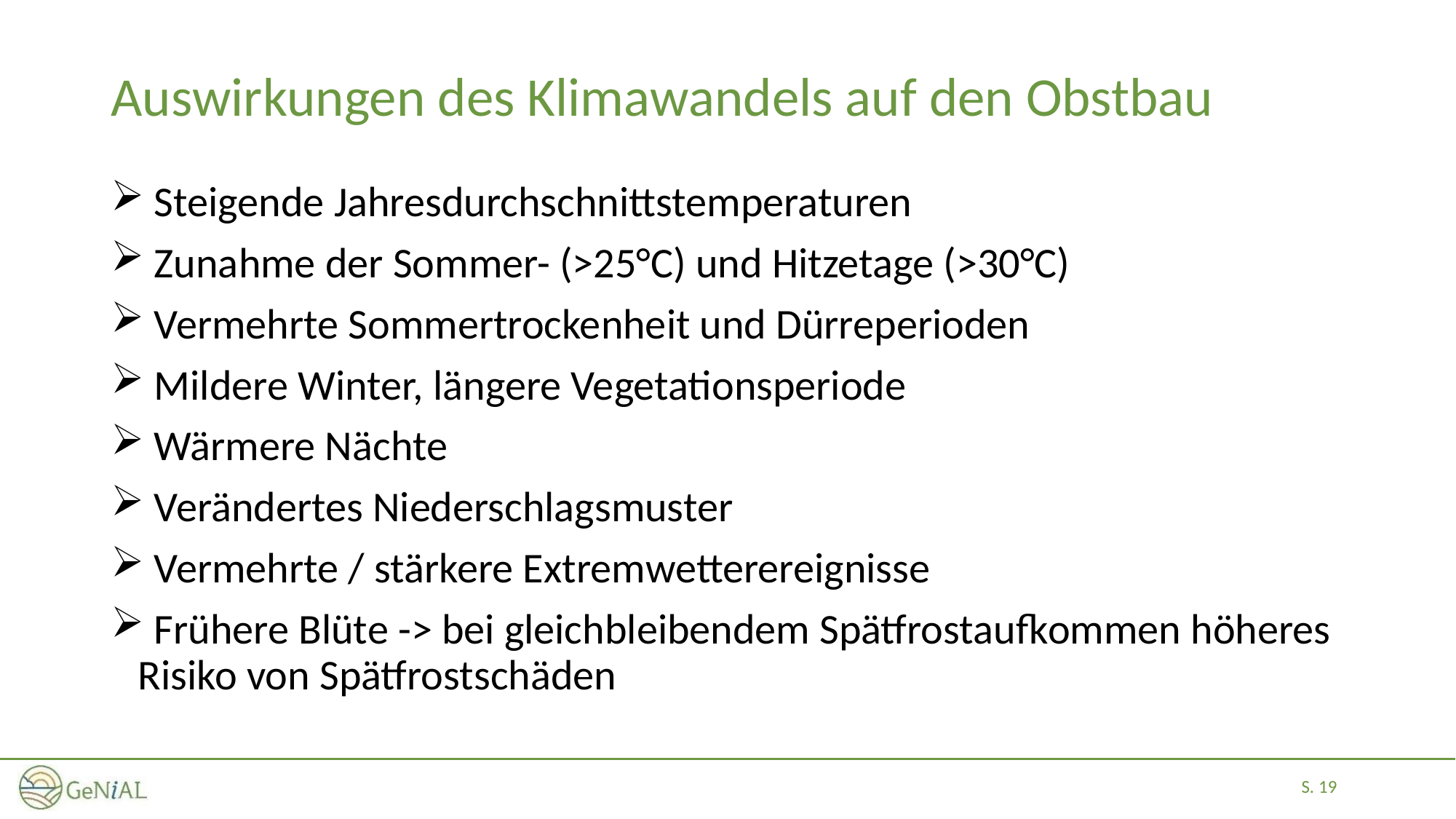

# Auswirkungen des Klimawandels auf den Obstbau
 Steigende Jahresdurchschnittstemperaturen
 Zunahme der Sommer- (>25°C) und Hitzetage (>30°C)
 Vermehrte Sommertrockenheit und Dürreperioden
 Mildere Winter, längere Vegetationsperiode
 Wärmere Nächte
 Verändertes Niederschlagsmuster
 Vermehrte / stärkere Extremwetterereignisse
 Frühere Blüte -> bei gleichbleibendem Spätfrostaufkommen höheres Risiko von Spätfrostschäden